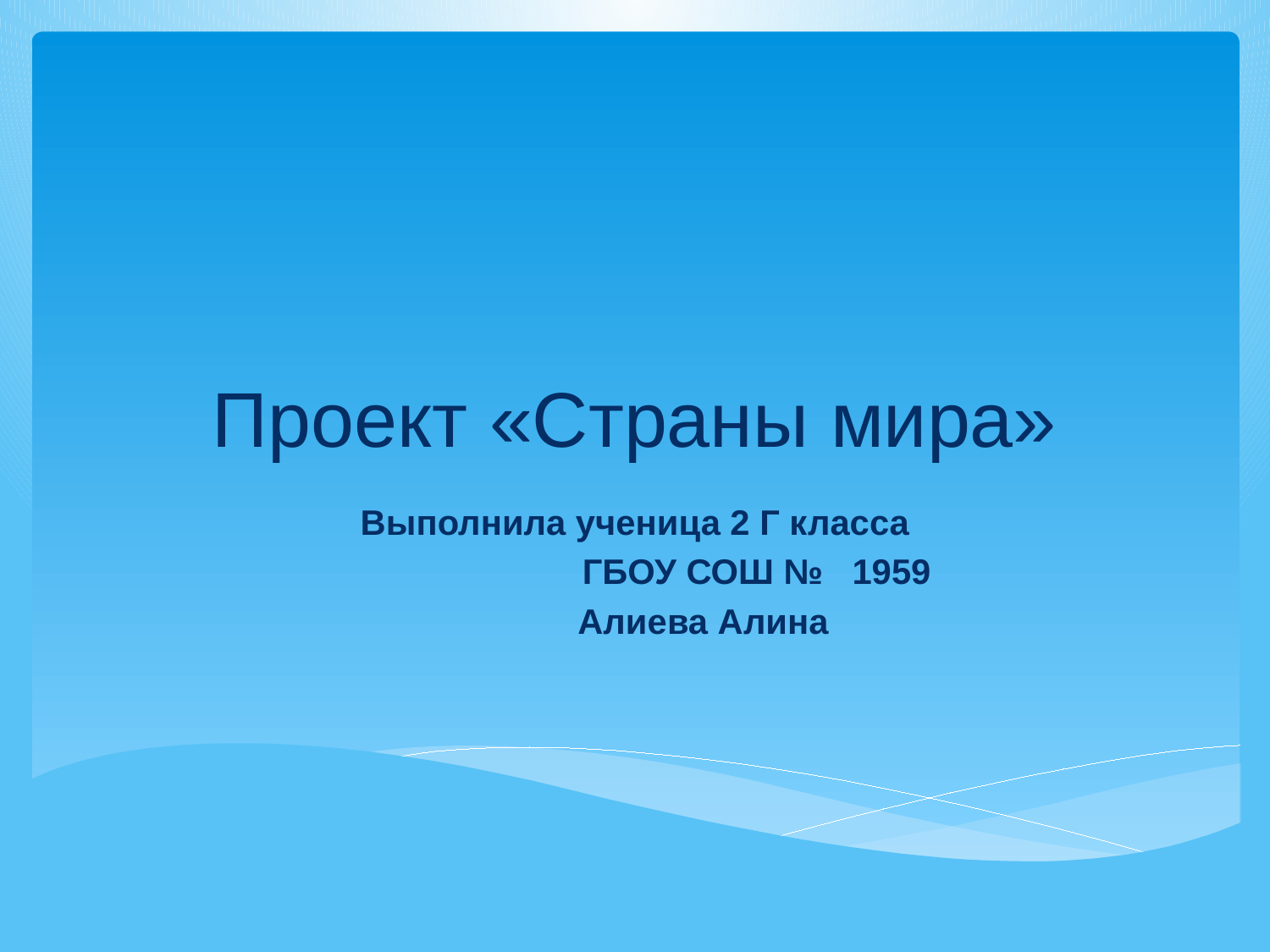

# Проект «Страны мира»
Выполнила ученица 2 Г класса
                         ГБОУ СОШ №   1959
              Алиева Алина